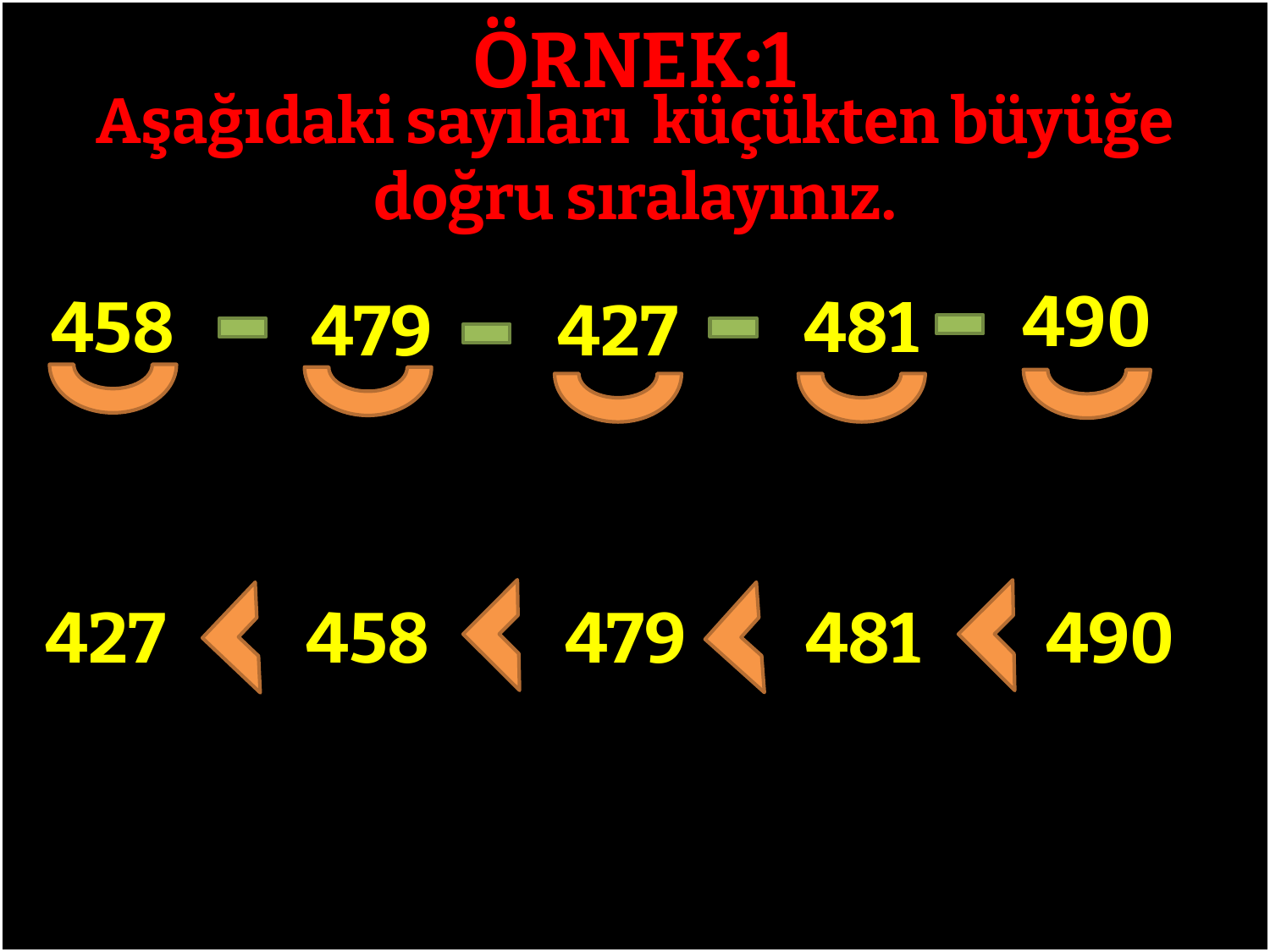

ÖRNEK:1
Aşağıdaki sayıları  küçükten büyüğe doğru sıralayınız.
490
458
481
479
427

#

427
458
490
479
481